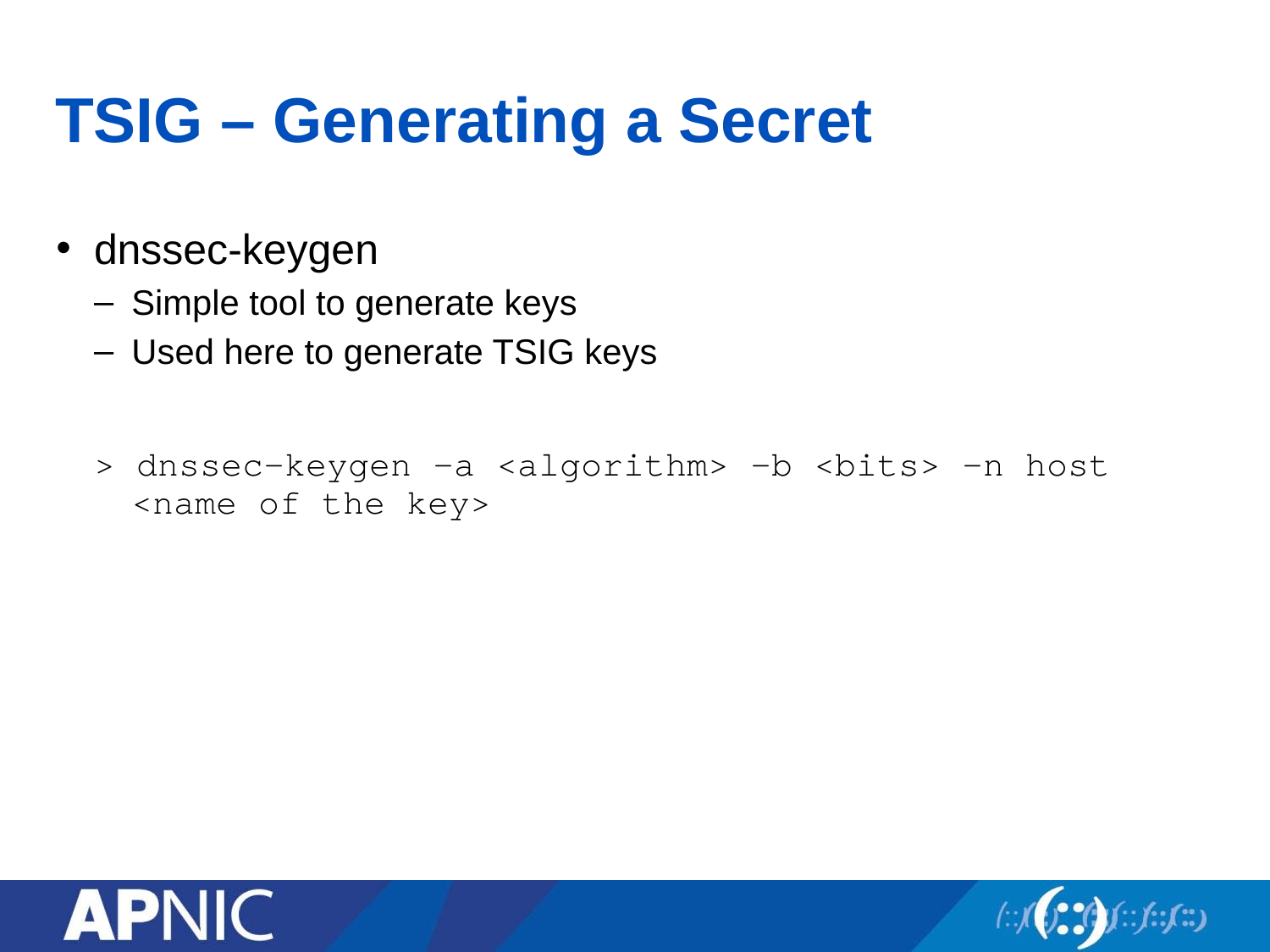

# TSIG – Generating a Secret
dnssec-keygen
Simple tool to generate keys
Used here to generate TSIG keys

> dnssec-keygen -a <algorithm> -b <bits> -n host <name of the key>